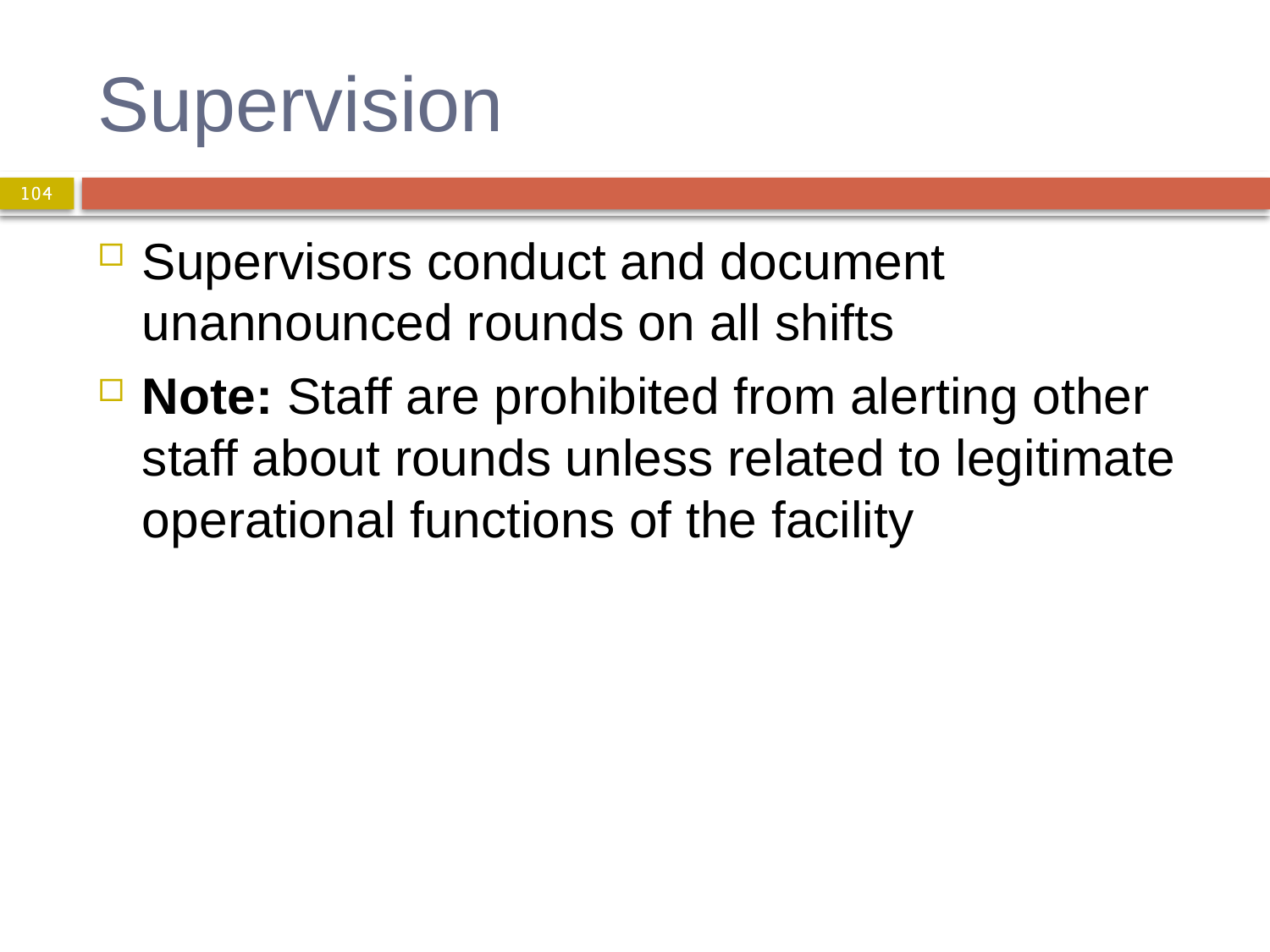

# Supervision
104
Supervisors conduct and document unannounced rounds on all shifts
Note: Staff are prohibited from alerting other staff about rounds unless related to legitimate operational functions of the facility